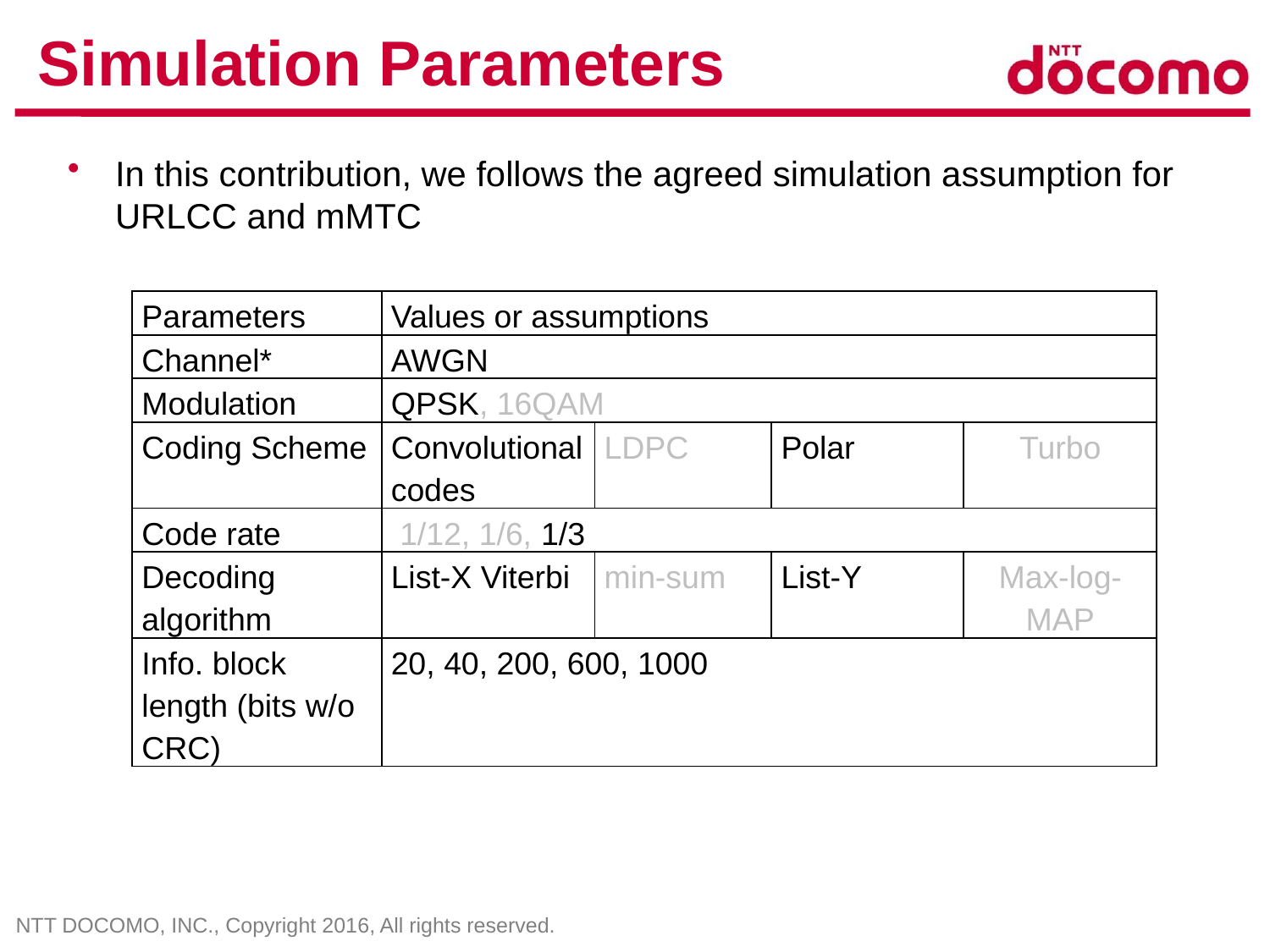

# Simulation Parameters
In this contribution, we follows the agreed simulation assumption for URLCC and mMTC
| Parameters | Values or assumptions |  |  |  |
| --- | --- | --- | --- | --- |
| Channel\* | AWGN |  |  |  |
| Modulation | QPSK, 16QAM |  |  |  |
| Coding Scheme | Convolutional codes | LDPC | Polar | Turbo |
| Code rate | 1/12, 1/6, 1/3 |  |  |  |
| Decoding algorithm | List-X Viterbi | min-sum | List-Y | Max-log-MAP |
| Info. block length (bits w/o CRC) | 20, 40, 200, 600, 1000 |  |  |  |